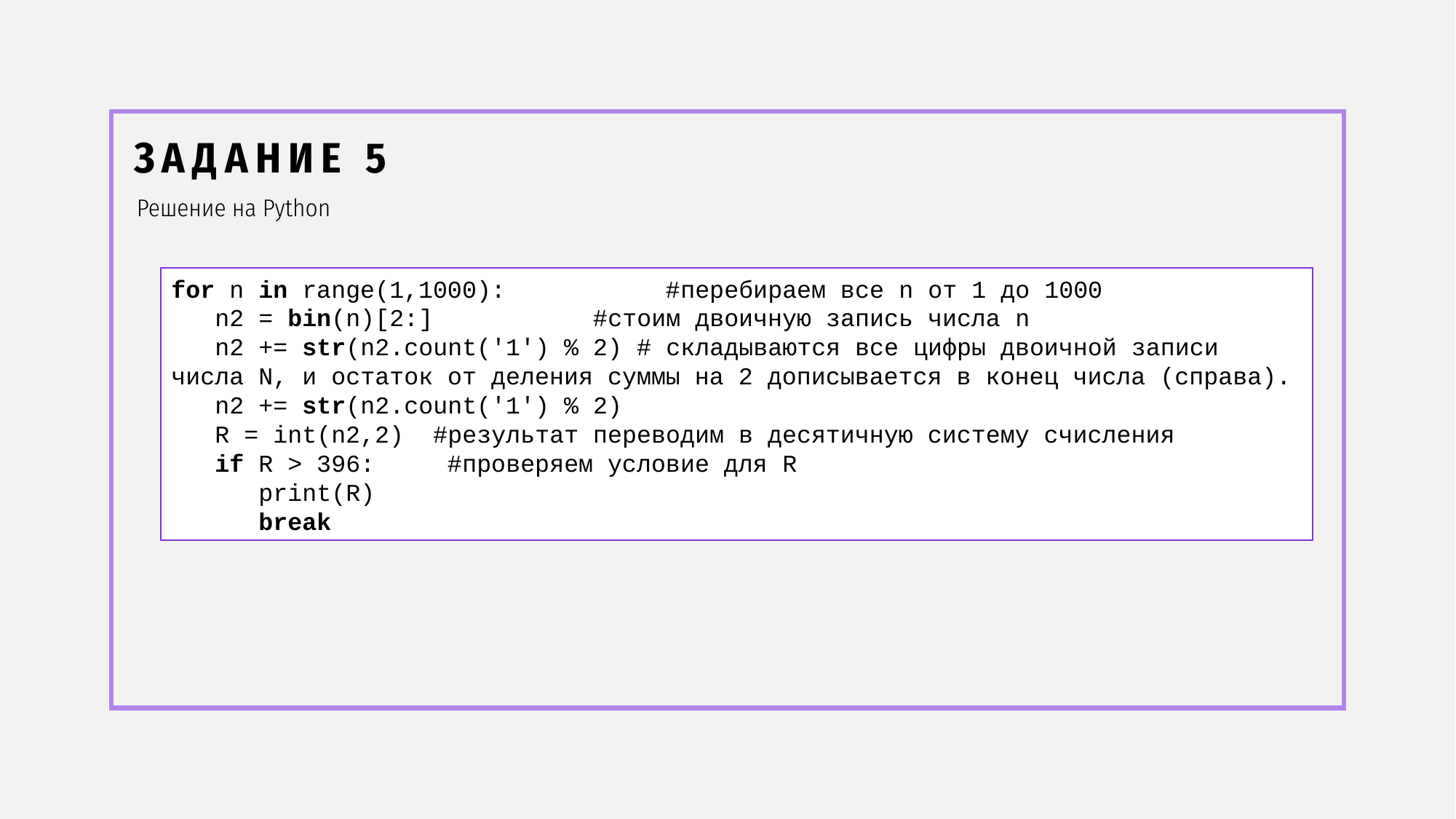

# Задание 5
Решение на Python
for n in range(1,1000):           #перебираем все n от 1 до 1000
   n2 = bin(n)[2:]           #стоим двоичную запись числа n
   n2 += str(n2.count('1') % 2) # складываются все цифры двоичной записи числа N, и остаток от деления суммы на 2 дописывается в конец числа (справа).
   n2 += str(n2.count('1') % 2)
   R = int(n2,2)  #результат переводим в десятичную систему счисления
   if R > 396:     #проверяем условие для R
      print(R)
      break
.